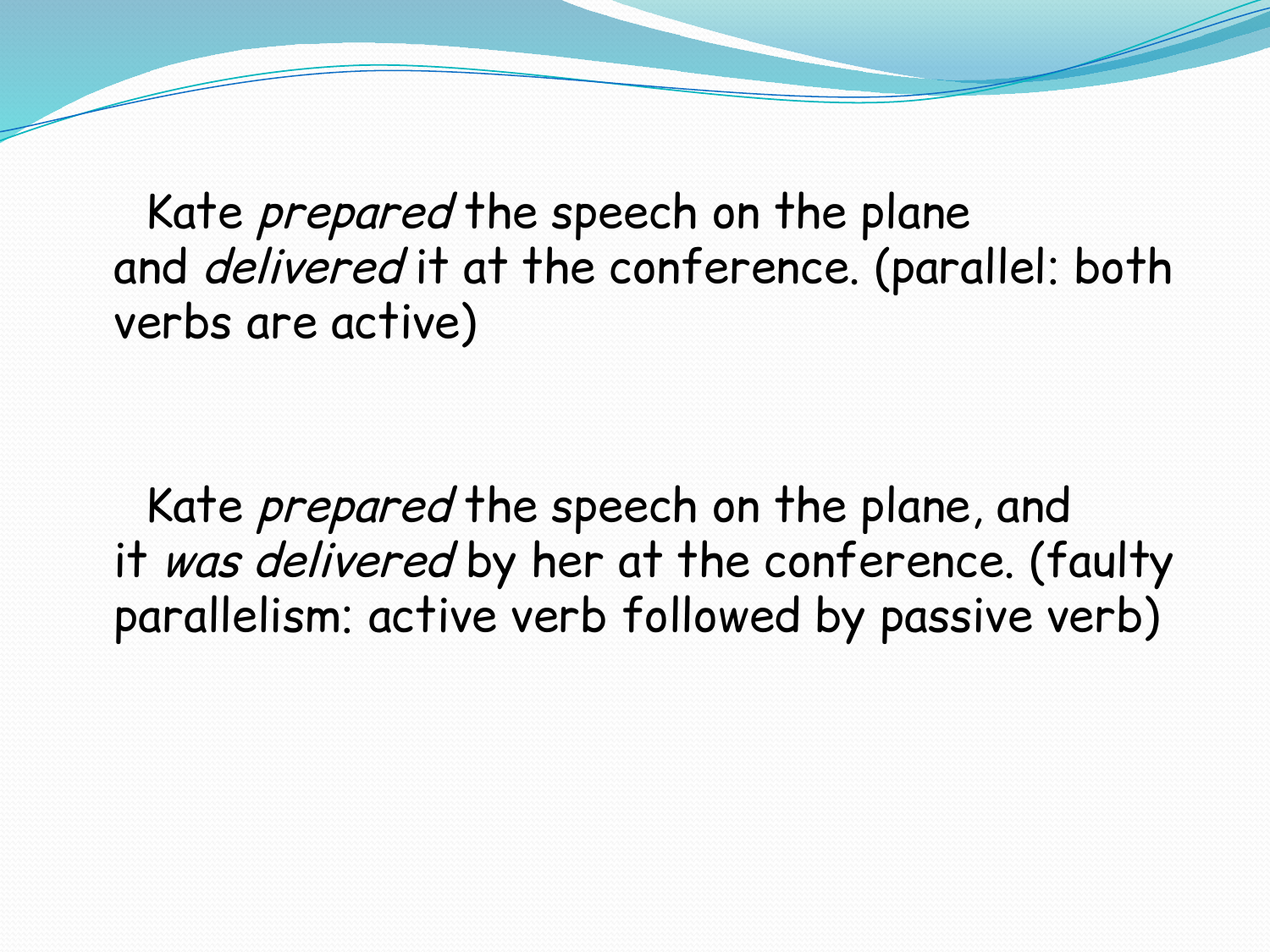

Kate prepared the speech on the plane and delivered it at the conference. (parallel: both verbs are active)

     Kate prepared the speech on the plane, and it was delivered by her at the conference. (faulty parallelism: active verb followed by passive verb)